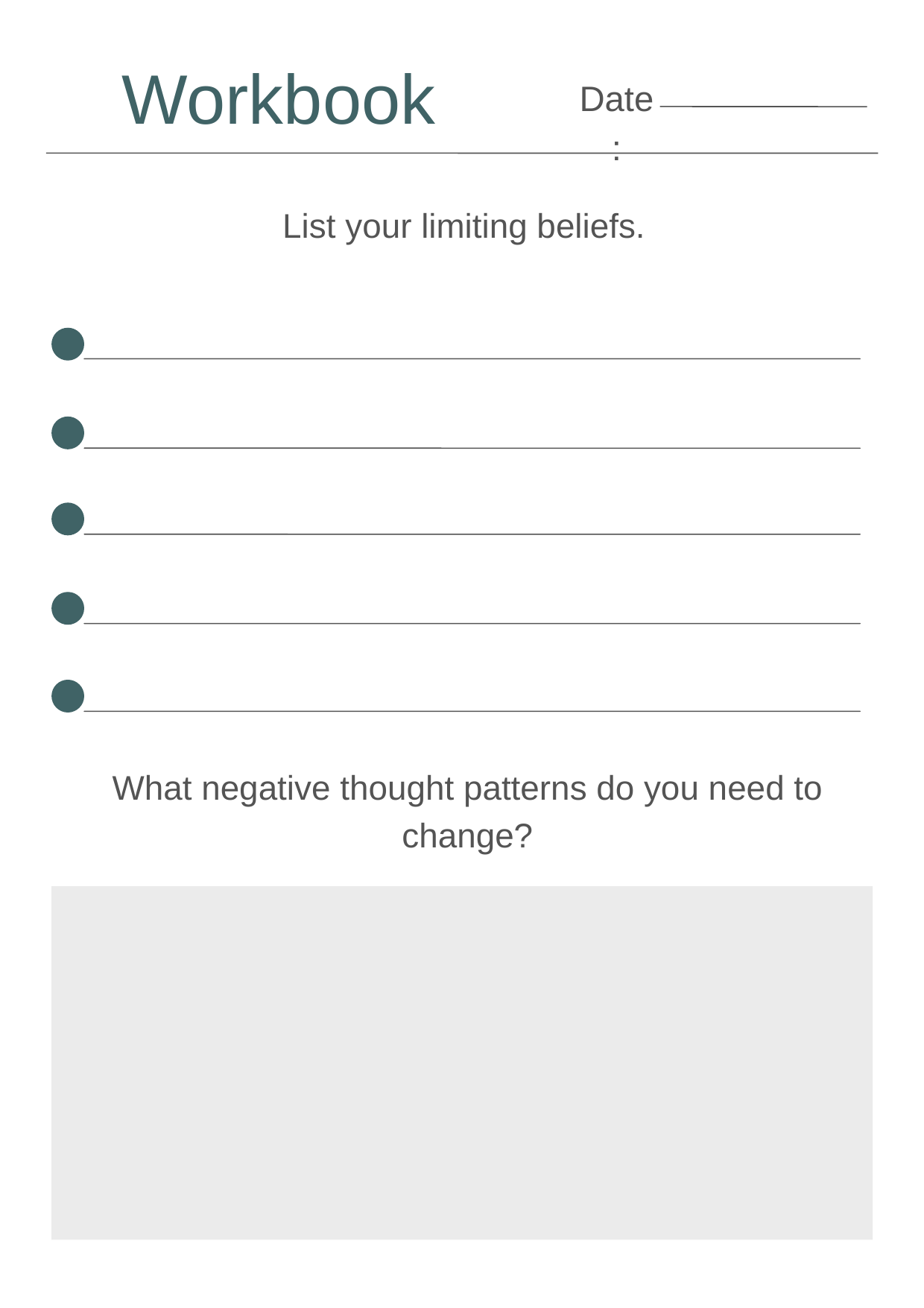

Workbook
Date:

List your limiting beliefs.

What negative thought patterns do you need to change?